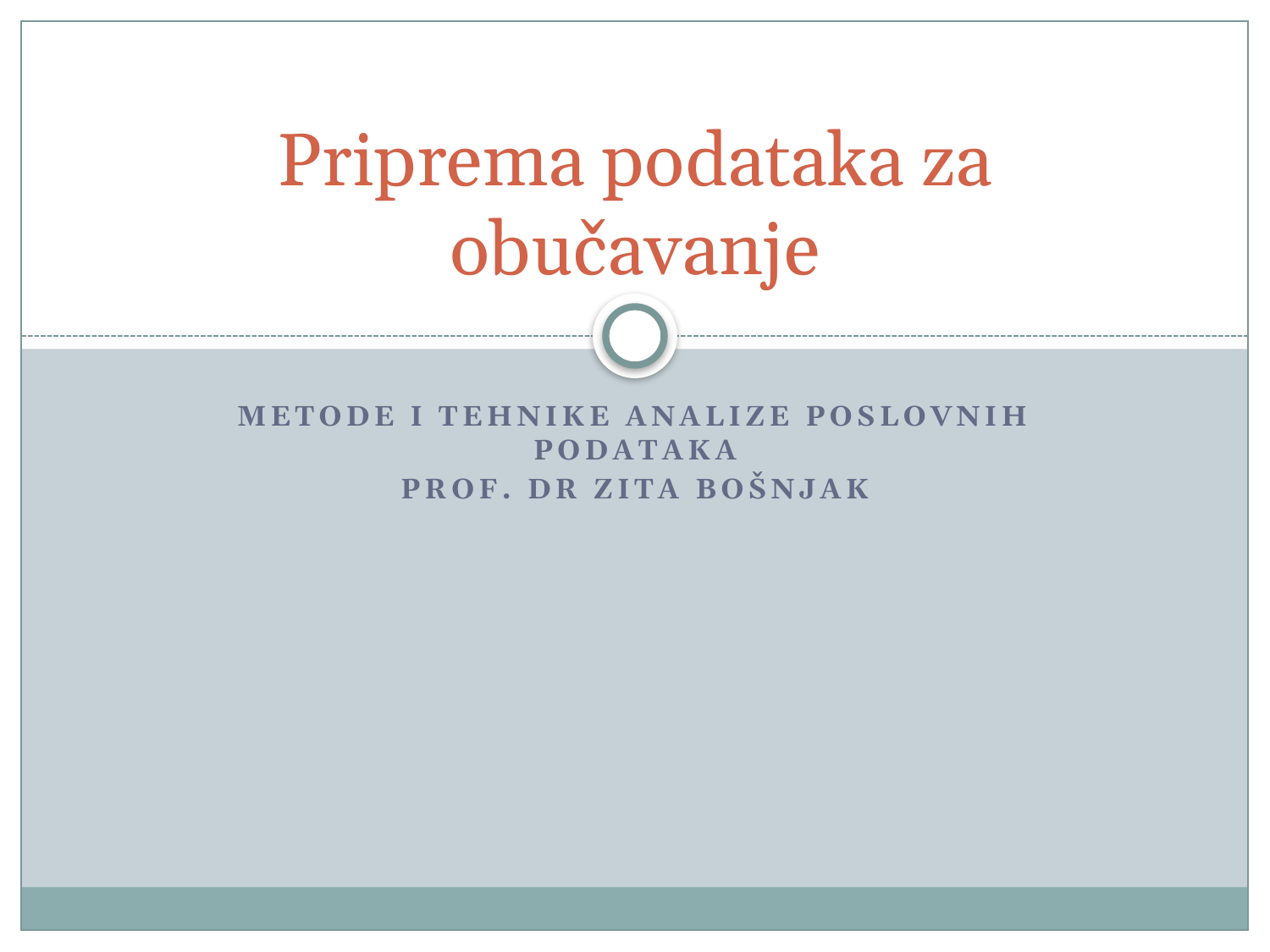

# Priprema podataka za obučavanje
Metode i tehnike analize poslovnih podataka
Prof. dr Zita Bošnjak